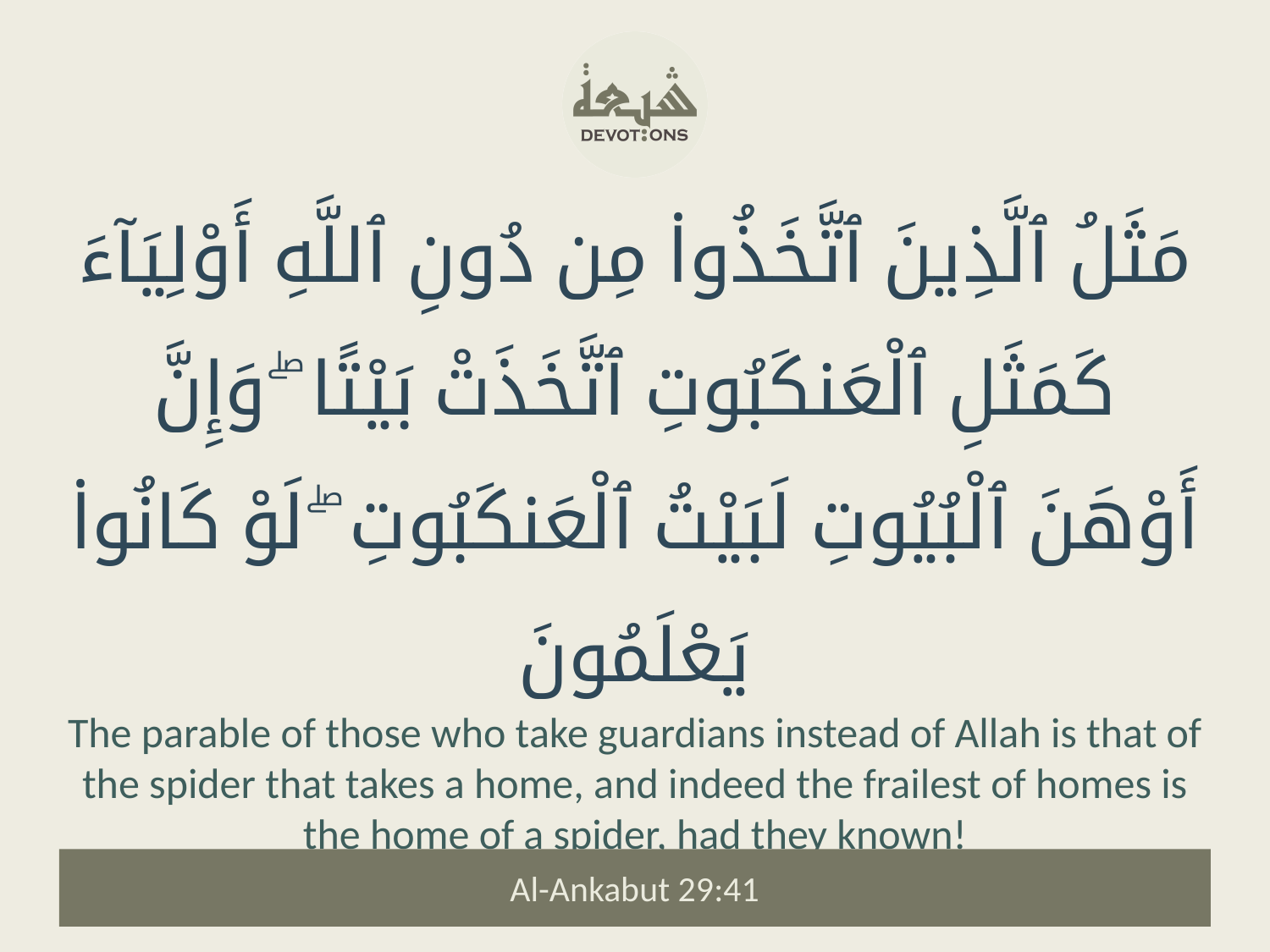

مَثَلُ ٱلَّذِينَ ٱتَّخَذُوا۟ مِن دُونِ ٱللَّهِ أَوْلِيَآءَ كَمَثَلِ ٱلْعَنكَبُوتِ ٱتَّخَذَتْ بَيْتًا ۖ وَإِنَّ أَوْهَنَ ٱلْبُيُوتِ لَبَيْتُ ٱلْعَنكَبُوتِ ۖ لَوْ كَانُوا۟ يَعْلَمُونَ
The parable of those who take guardians instead of Allah is that of the spider that takes a home, and indeed the frailest of homes is the home of a spider, had they known!
Al-Ankabut 29:41